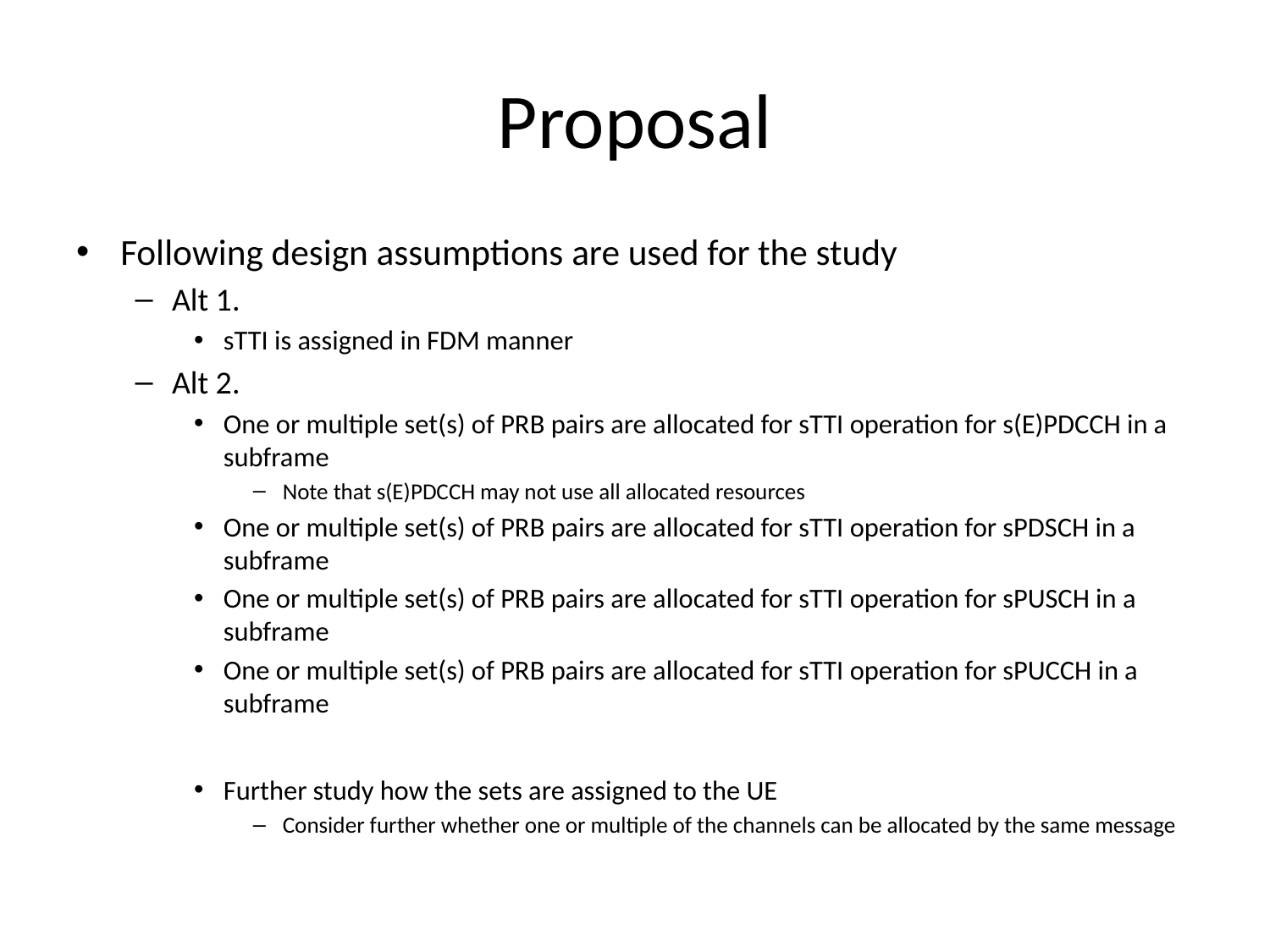

# Proposal
Following design assumptions are used for the study
Alt 1.
sTTI is assigned in FDM manner
Alt 2.
One or multiple set(s) of PRB pairs are allocated for sTTI operation for s(E)PDCCH in a subframe
Note that s(E)PDCCH may not use all allocated resources
One or multiple set(s) of PRB pairs are allocated for sTTI operation for sPDSCH in a subframe
One or multiple set(s) of PRB pairs are allocated for sTTI operation for sPUSCH in a subframe
One or multiple set(s) of PRB pairs are allocated for sTTI operation for sPUCCH in a subframe

Further study how the sets are assigned to the UE
Consider further whether one or multiple of the channels can be allocated by the same message